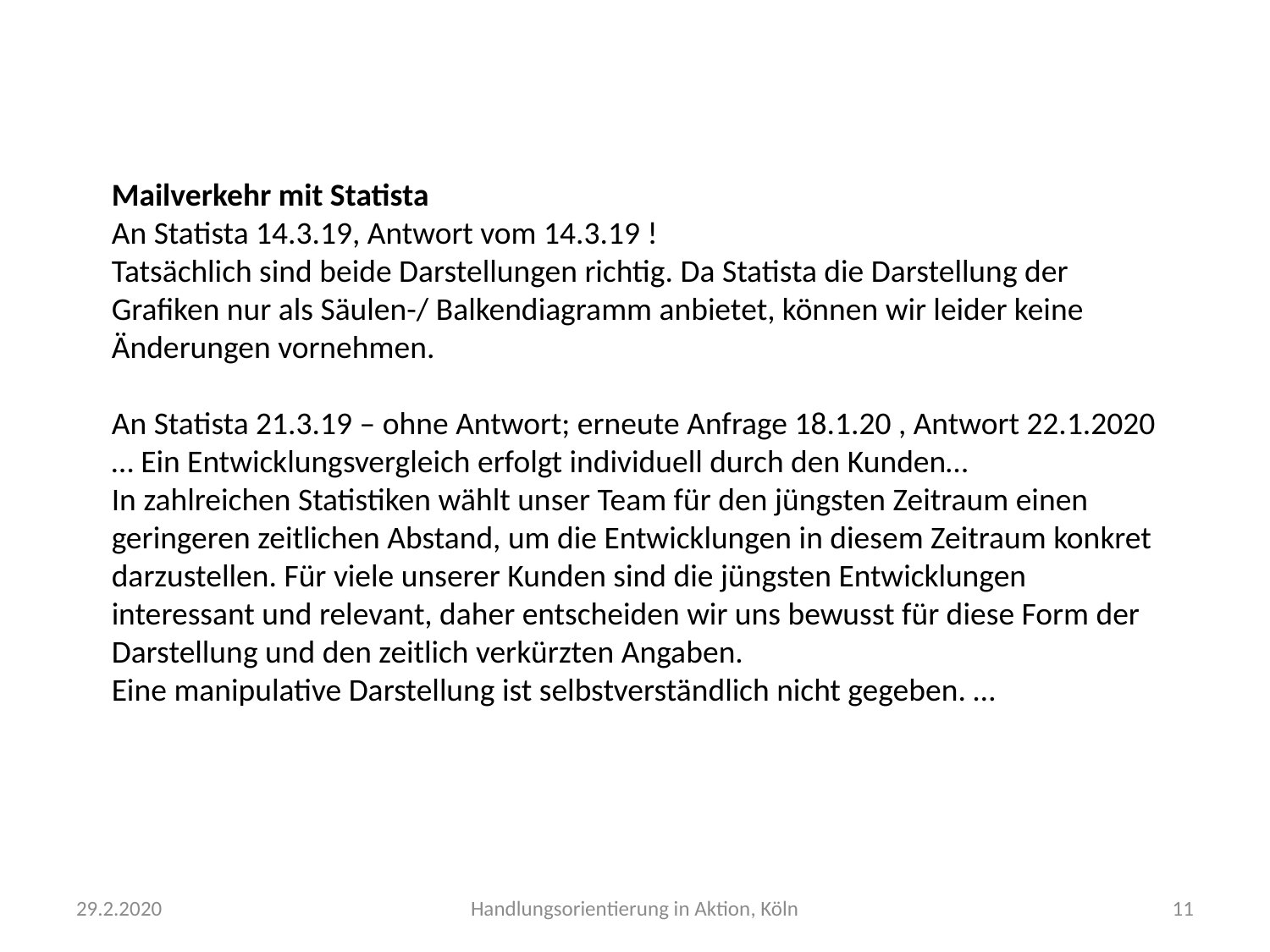

Mailverkehr mit Statista
An Statista 14.3.19, Antwort vom 14.3.19 !
Tatsächlich sind beide Darstellungen richtig. Da Statista die Darstellung der Grafiken nur als Säulen-/ Balkendiagramm anbietet, können wir leider keine Änderungen vornehmen.

An Statista 21.3.19 – ohne Antwort; erneute Anfrage 18.1.20 , Antwort 22.1.2020
… Ein Entwicklungsvergleich erfolgt individuell durch den Kunden…
In zahlreichen Statistiken wählt unser Team für den jüngsten Zeitraum einen geringeren zeitlichen Abstand, um die Entwicklungen in diesem Zeitraum konkret darzustellen. Für viele unserer Kunden sind die jüngsten Entwicklungen interessant und relevant, daher entscheiden wir uns bewusst für diese Form der Darstellung und den zeitlich verkürzten Angaben.
Eine manipulative Darstellung ist selbstverständlich nicht gegeben. …
29.2.2020
Handlungsorientierung in Aktion, Köln
11